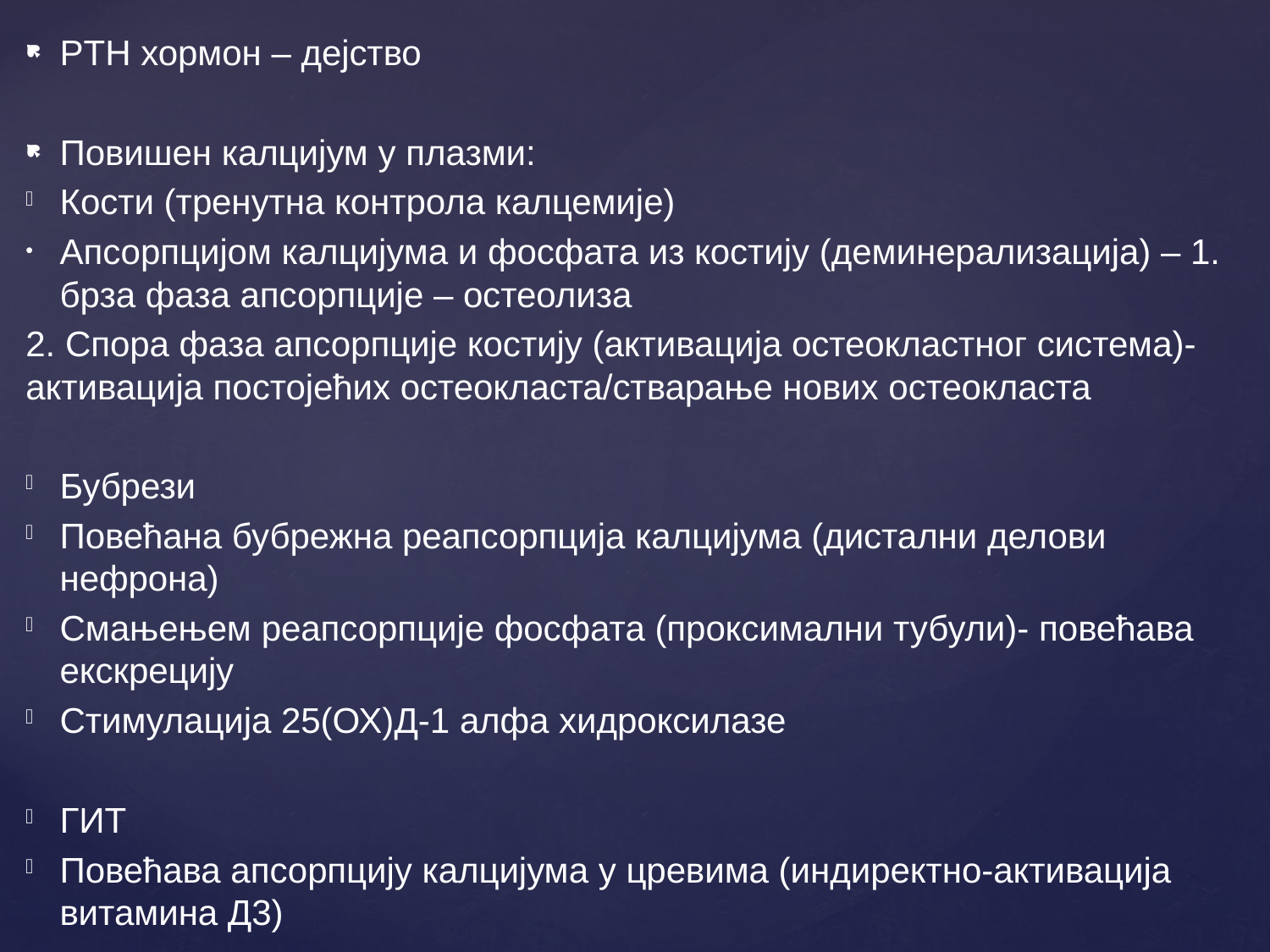

PTH хормон – дејство

Повишен калцијум у плазми:
Кости (тренутна контрола калцемије)
Апсорпцијом калцијума и фосфата из костију (деминерализација) – 1. брза фаза апсорпције – остеолиза
2. Спора фаза апсорпције костију (активација остеокластног система)- активација постојећих остеокласта/стварање нових остеокласта

Бубрези
Повећана бубрежна реапсорпција калцијума (дистални делови нефрона)
Смањењем реапсорпције фосфата (проксимални тубули)- повећава екскрецију
Стимулација 25(ОХ)Д-1 алфа хидроксилазе

ГИТ
Повећава апсорпцију калцијума у цревима (индиректно-активација витамина Д3)